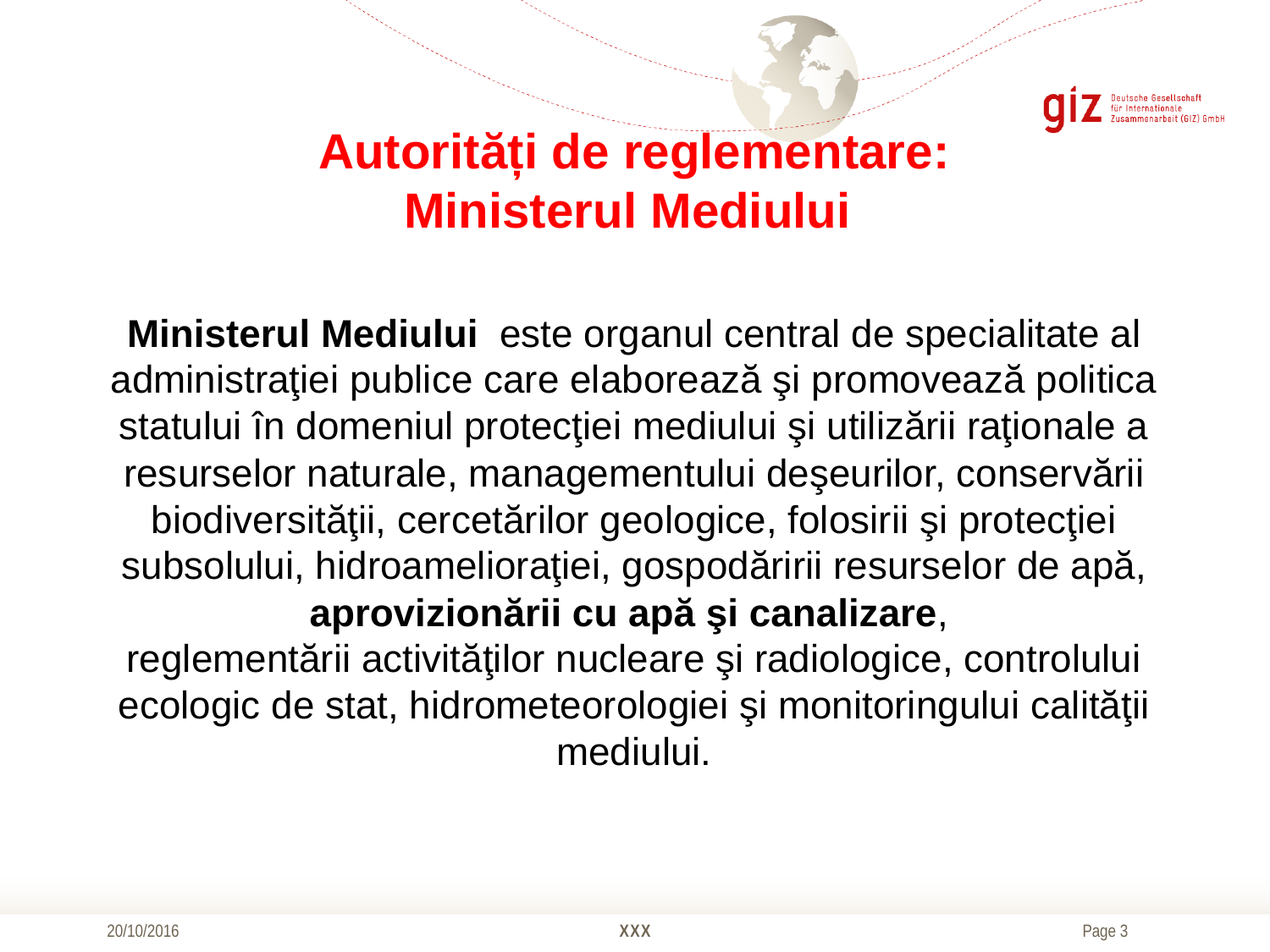

# Autorități de reglementare: Ministerul Mediului

Ministerul Mediului  este organul central de specialitate al administraţiei publice care elaborează şi promovează politica statului în domeniul protecţiei mediului şi utilizării raţionale a resurselor naturale, managementului deşeurilor, conservării biodiversităţii, cercetărilor geologice, folosirii şi protecţiei subsolului, hidroamelioraţiei, gospodăririi resurselor de apă, aprovizionării cu apă şi canalizare,
reglementării activităţilor nucleare şi radiologice, controlului ecologic de stat, hidrometeorologiei şi monitoringului calităţii mediului.
20/10/2016
XXX